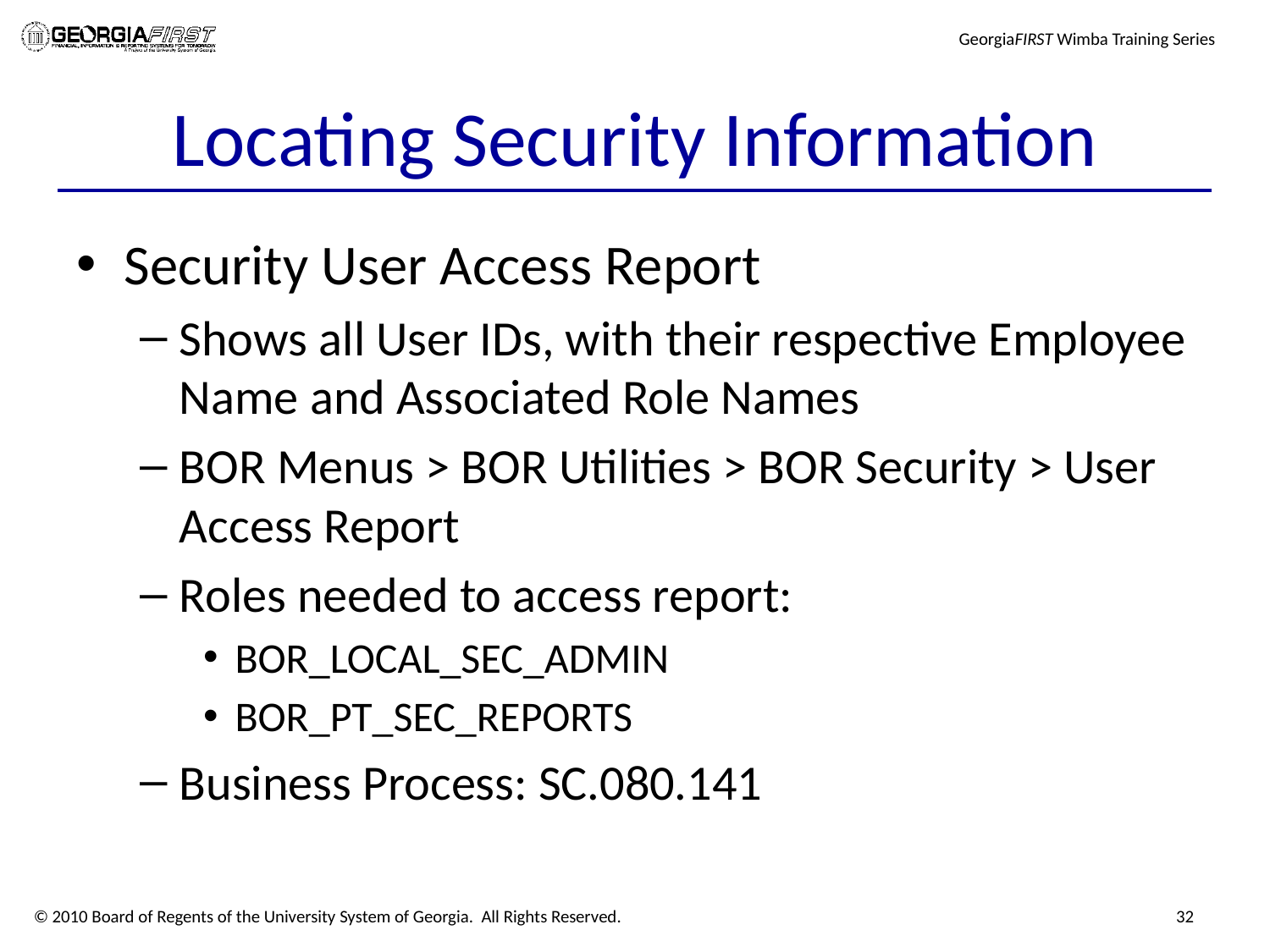

# Locating Security Information
Security User Access Report
Shows all User IDs, with their respective Employee Name and Associated Role Names
BOR Menus > BOR Utilities > BOR Security > User Access Report
Roles needed to access report:
BOR_LOCAL_SEC_ADMIN
BOR_PT_SEC_REPORTS
Business Process: SC.080.141